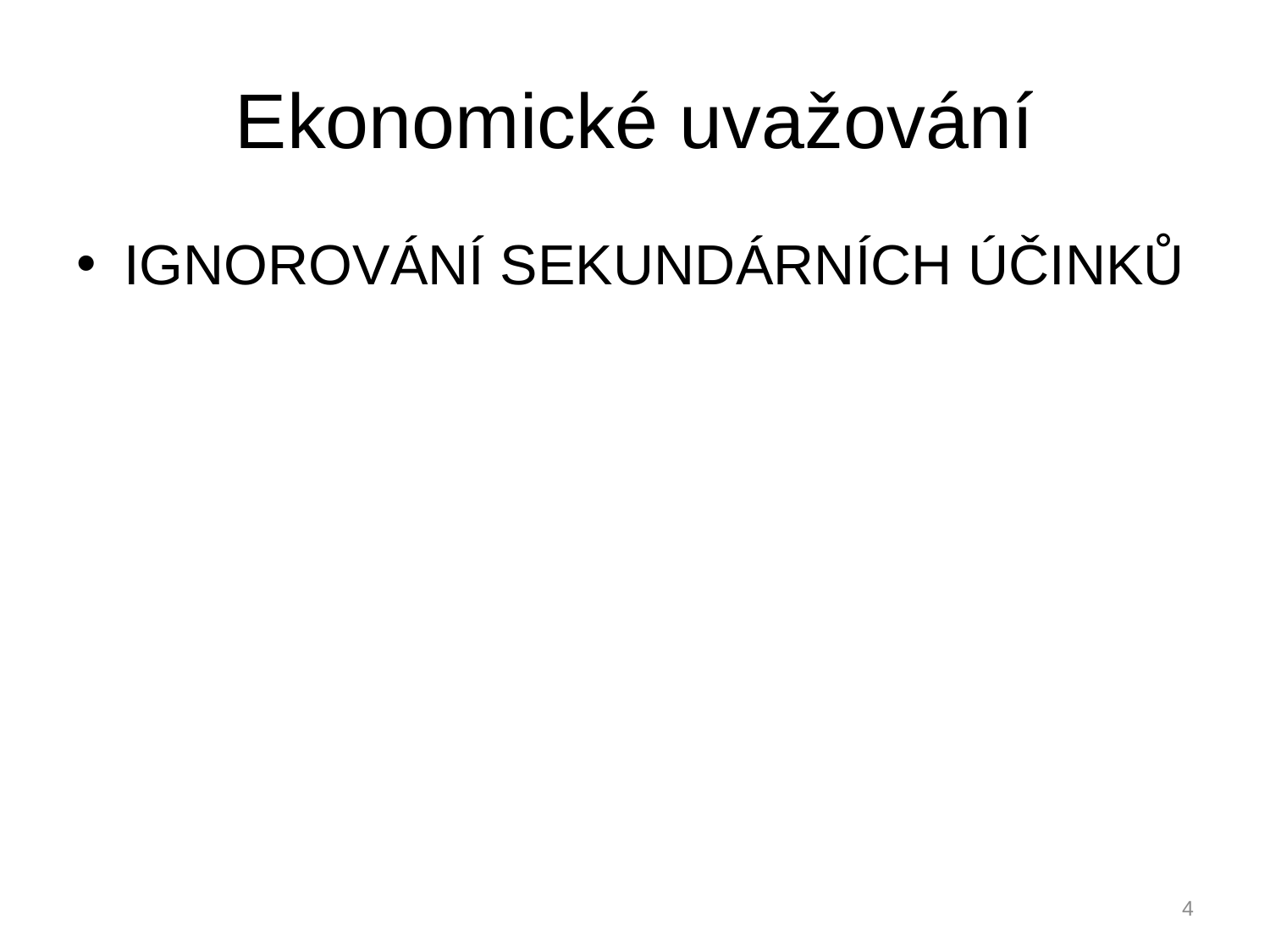

# Ekonomické uvažování
IGNOROVÁNÍ SEKUNDÁRNÍCH ÚČINKŮ
4